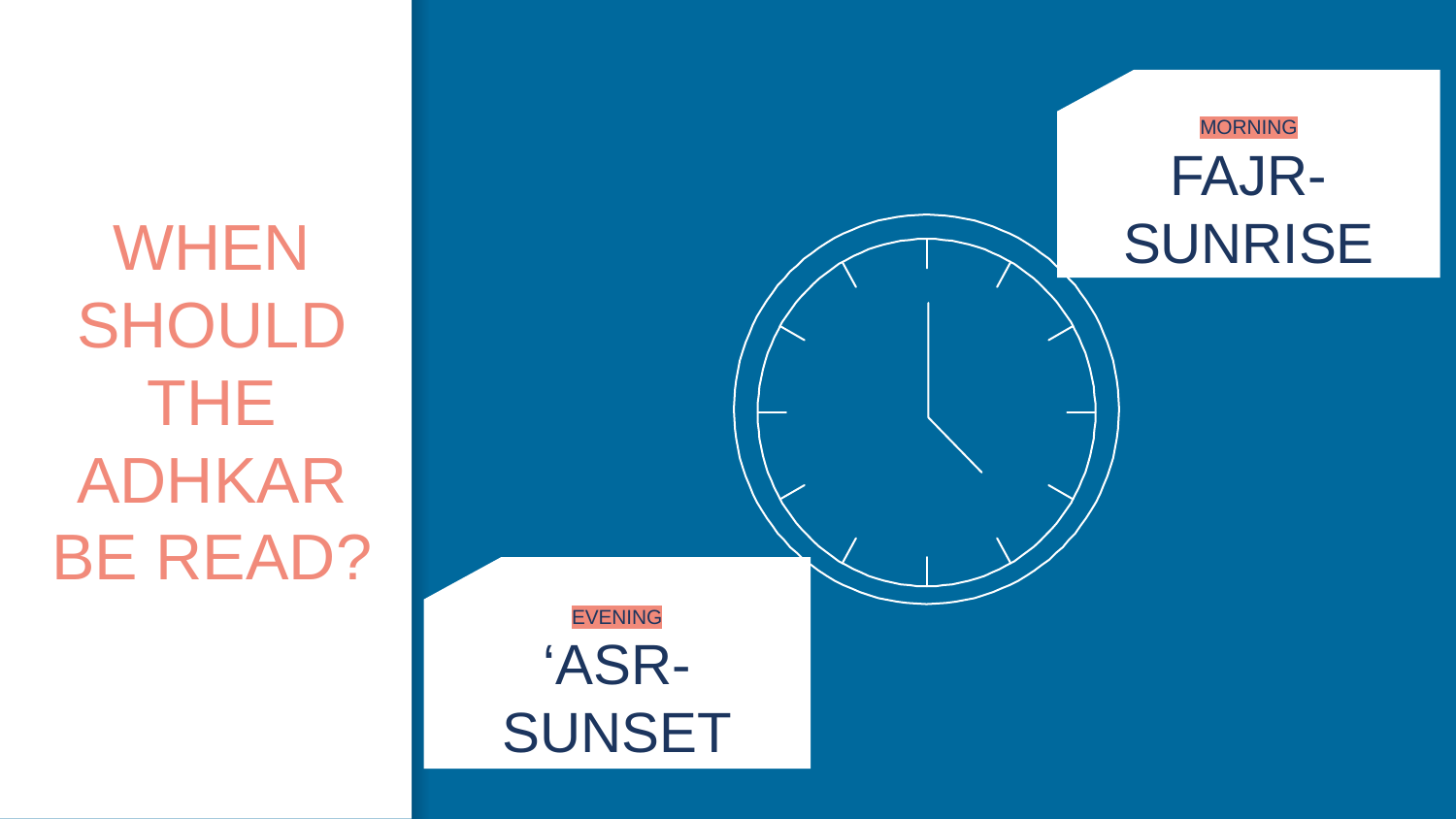

MORNING
FAJR-SUNRISE

# WHEN SHOULD THE ADHKAR BE READ?
EVENING
‘ASR-SUNSET